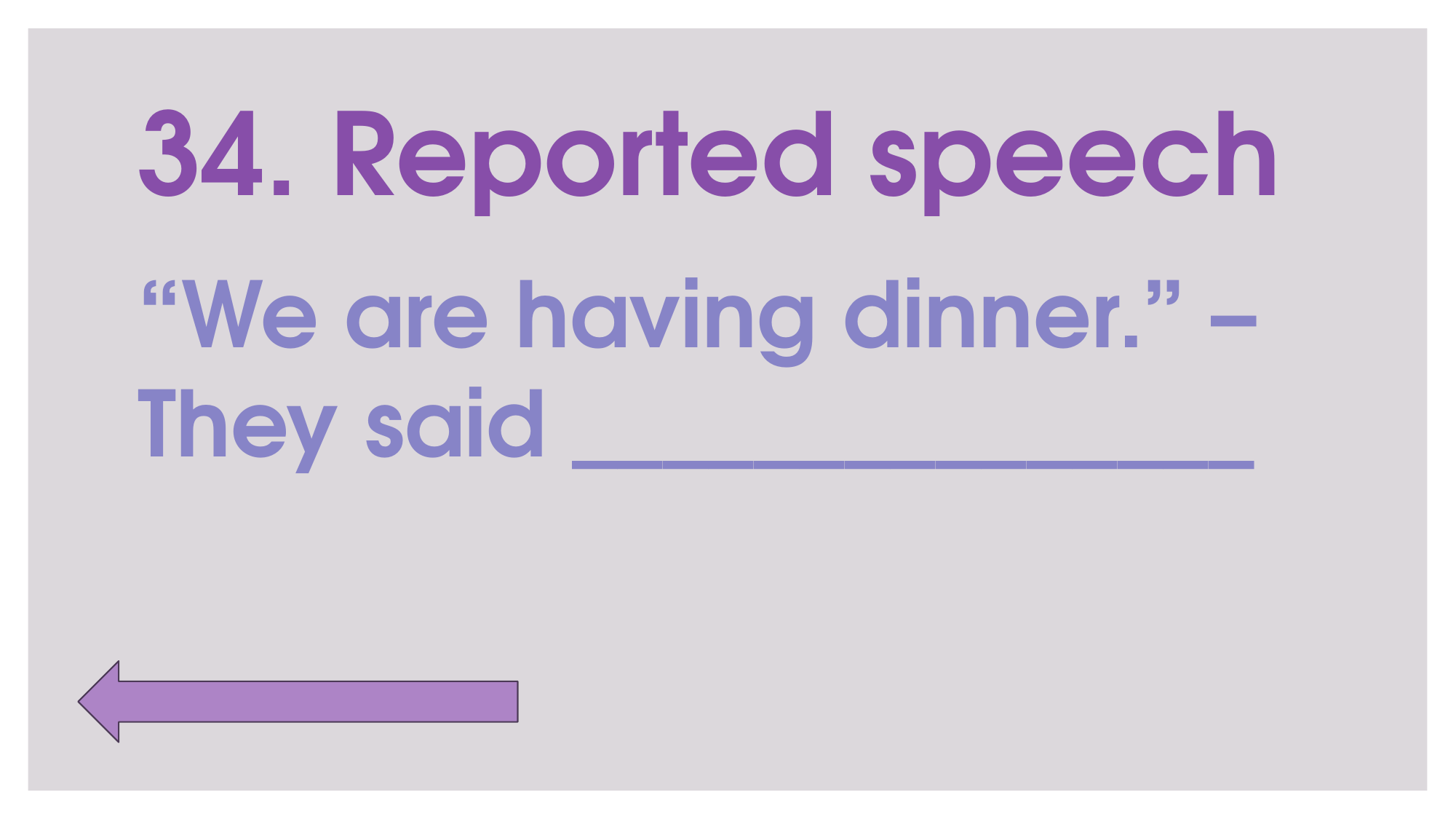

# 34. Reported speech
“We are having dinner.” – They said _______________